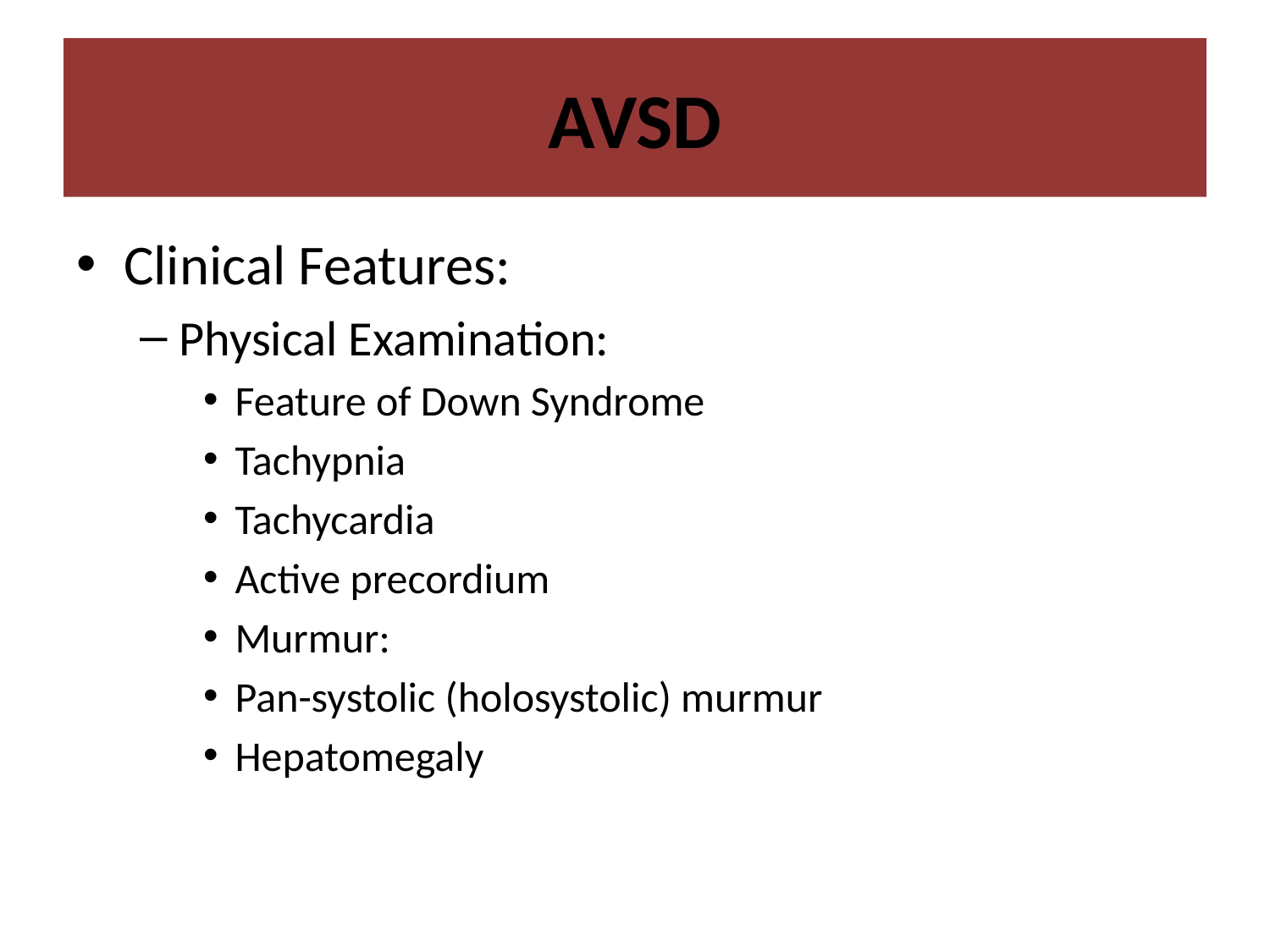

# AVSD
Clinical Features:
Physical Examination:
Feature of Down Syndrome
Tachypnia
Tachycardia
Active precordium
Murmur:
Pan-systolic (holosystolic) murmur
Hepatomegaly